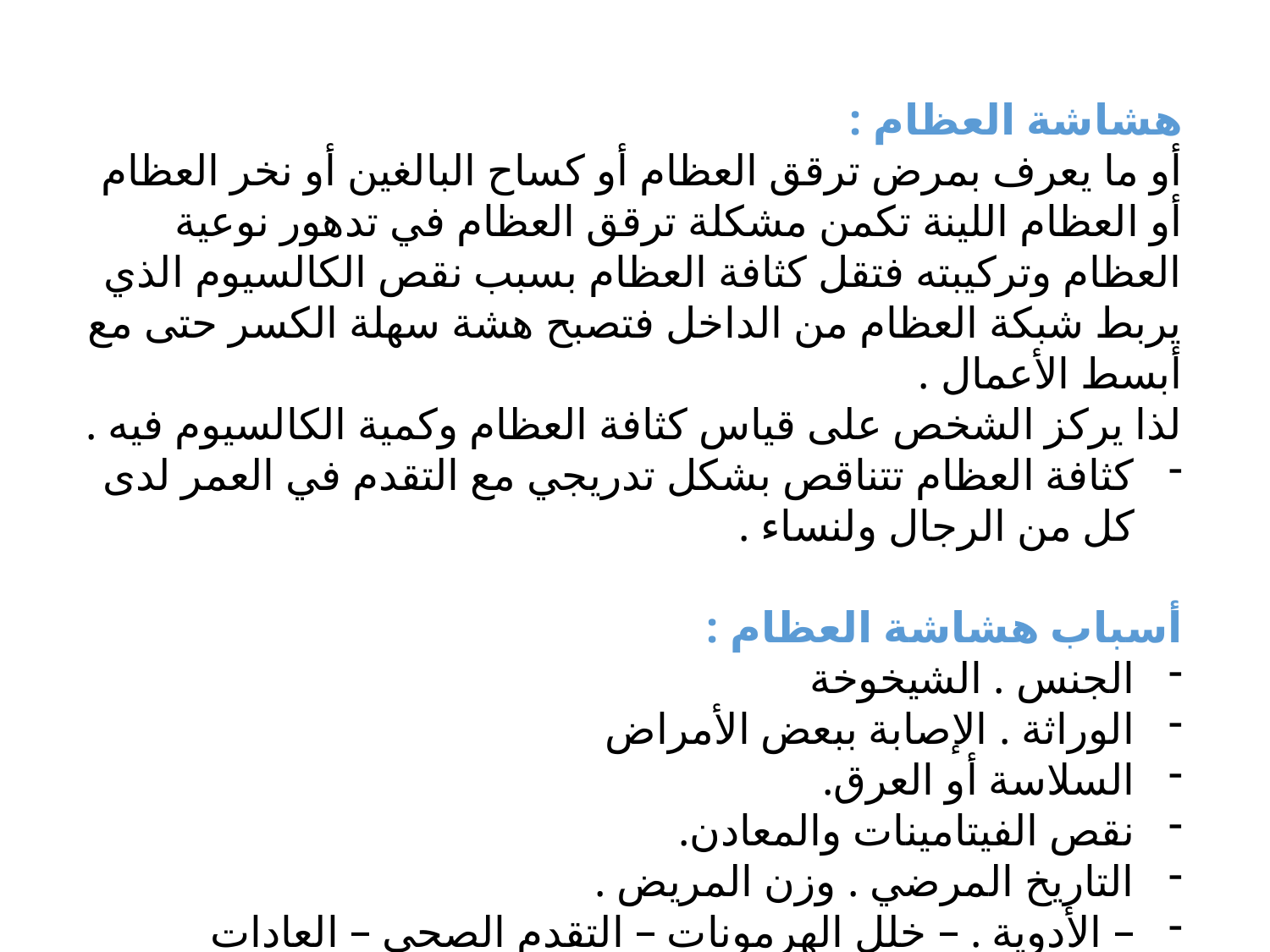

هشاشة العظام :
أو ما يعرف بمرض ترقق العظام أو كساح البالغين أو نخر العظام أو العظام اللينة تكمن مشكلة ترقق العظام في تدهور نوعية العظام وتركيبته فتقل كثافة العظام بسبب نقص الكالسيوم الذي يربط شبكة العظام من الداخل فتصبح هشة سهلة الكسر حتى مع أبسط الأعمال .
لذا يركز الشخص على قياس كثافة العظام وكمية الكالسيوم فيه .
كثافة العظام تتناقص بشكل تدريجي مع التقدم في العمر لدى كل من الرجال ولنساء .

أسباب هشاشة العظام :
الجنس . الشيخوخة
الوراثة . الإصابة ببعض الأمراض
السلاسة أو العرق.
نقص الفيتامينات والمعادن.
التاريخ المرضي . وزن المريض .
– الأدوية . – خلل الهرمونات – التقدم الصحي – العادات السلبية. نوعية الطعام .